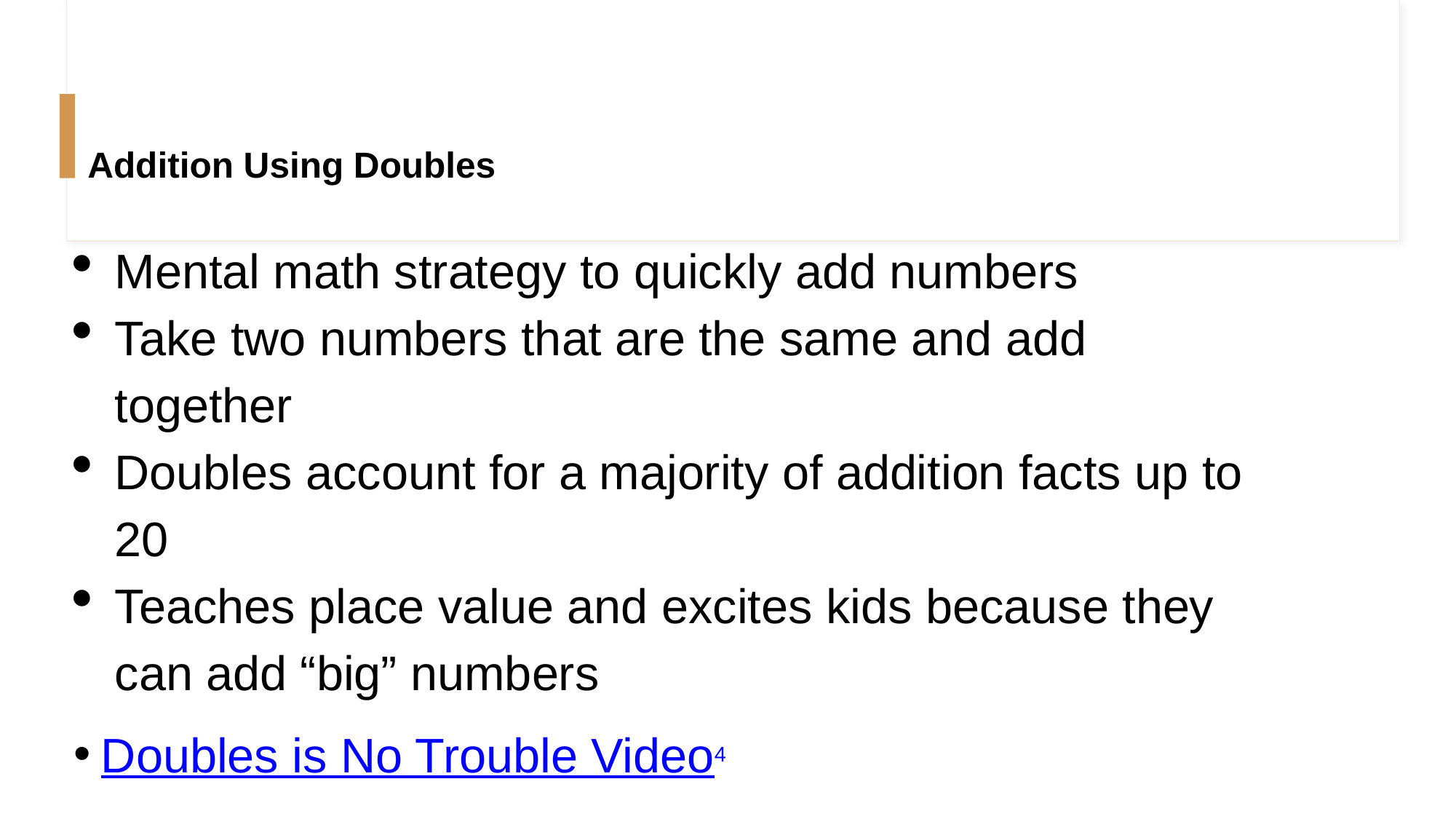

# Addition Using Doubles
Mental math strategy to quickly add numbers
Take two numbers that are the same and add together
Doubles account for a majority of addition facts up to 20
Teaches place value and excites kids because they can add “big” numbers
Doubles is No Trouble Video4